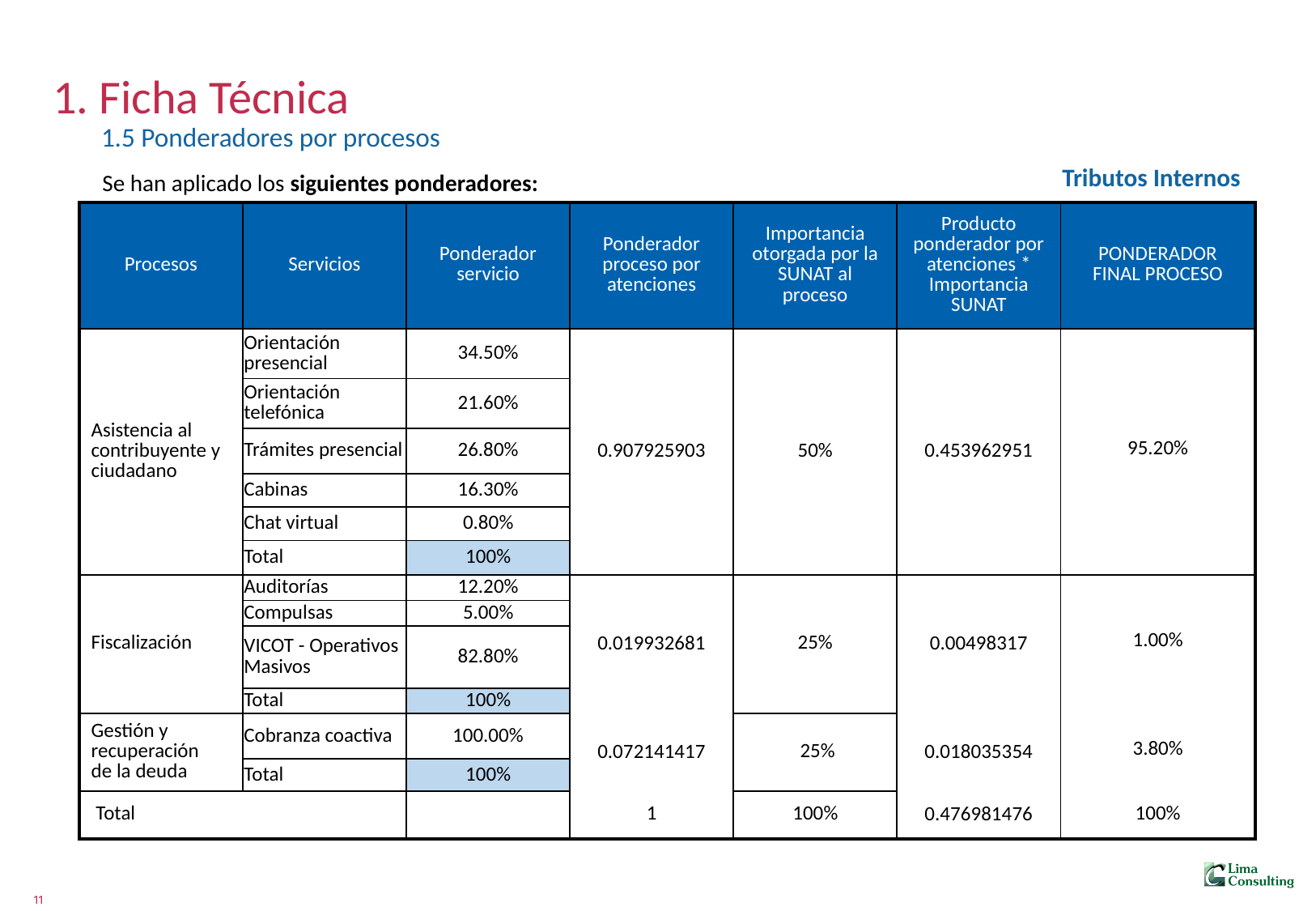

# 1. Ficha Técnica 1.5 Ponderadores por procesos
Tributos Internos
Se han aplicado los siguientes ponderadores:
| Procesos | Servicios | Ponderador servicio | Ponderador proceso por atenciones | Importancia otorgada por la SUNAT al proceso | Producto ponderador por atenciones \* Importancia SUNAT | PONDERADOR FINAL PROCESO |
| --- | --- | --- | --- | --- | --- | --- |
| Asistencia al contribuyente y ciudadano | Orientación presencial | 34.50% | 0.907925903 | 50% | 0.453962951 | 95.20% |
|  | Orientación telefónica | 21.60% |  |  |  |  |
|  | Trámites presencial | 26.80% |  |  |  |  |
|  | Cabinas | 16.30% |  |  |  |  |
|  | Chat virtual | 0.80% |  |  |  |  |
|  | Total | 100% |  |  |  |  |
| Fiscalización | Auditorías | 12.20% | 0.019932681 | 25% | 0.00498317 | 1.00% |
|  | Compulsas | 5.00% |  |  |  |  |
|  | VICOT - Operativos Masivos | 82.80% |  |  |  |  |
|  | Total | 100% |  |  |  |  |
| Gestión y recuperación de la deuda | Cobranza coactiva | 100.00% | 0.072141417 | 25% | 0.018035354 | 3.80% |
|  | Total | 100% |  |  |  |  |
| Total |  |  | 1 | 100% | 0.476981476 | 100% |